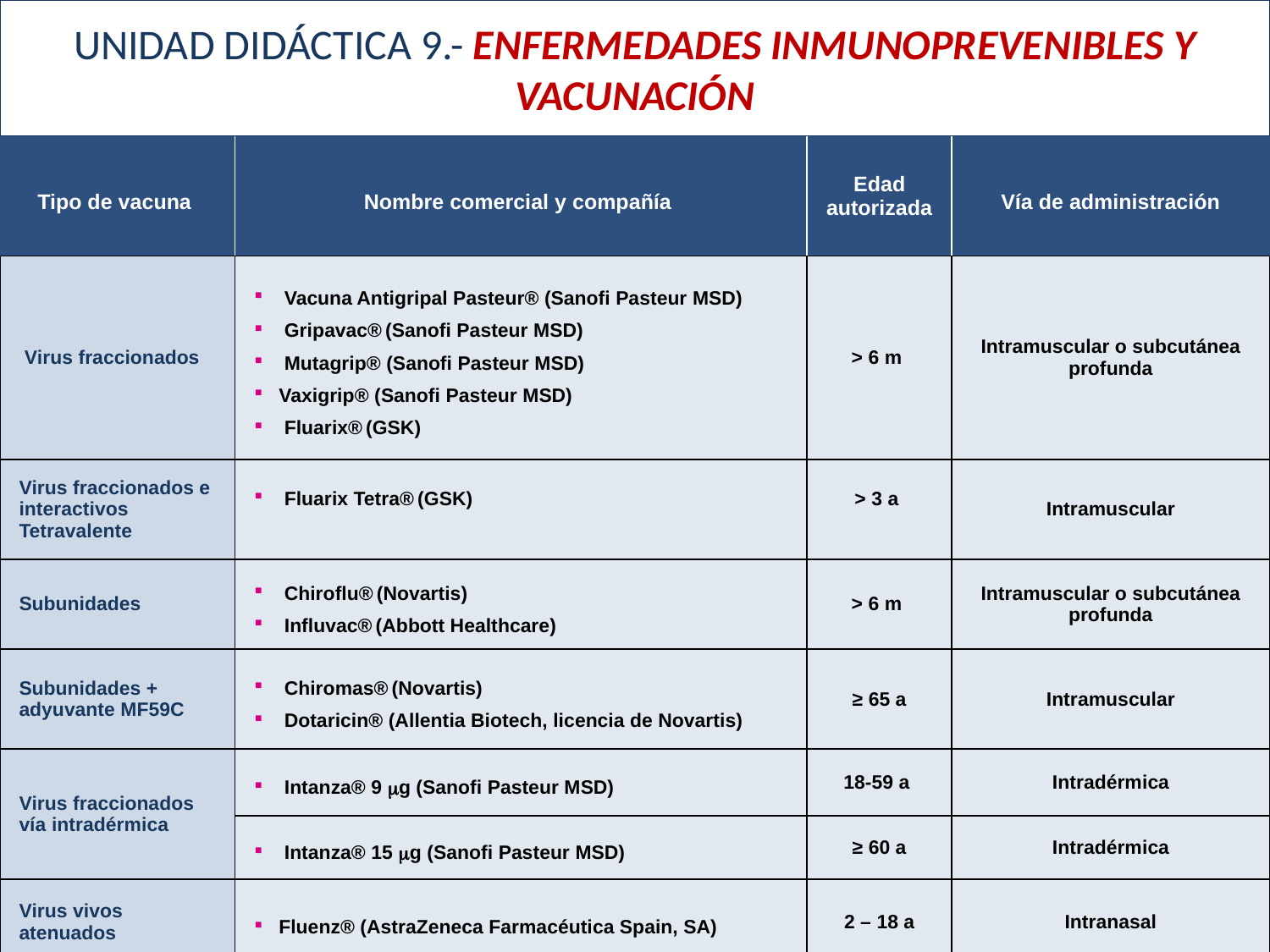

# UNIDAD DIDÁCTICA 9.- ENFERMEDADES INMUNOPREVENIBLES Y VACUNACIÓN

| Tipo de vacuna | Nombre comercial y compañía | Edad autorizada | Vía de administración |
| --- | --- | --- | --- |
| Virus fraccionados | Vacuna Antigripal Pasteur® (Sanofi Pasteur MSD) Gripavac® (Sanofi Pasteur MSD) Mutagrip® (Sanofi Pasteur MSD) Vaxigrip® (Sanofi Pasteur MSD) Fluarix® (GSK) | > 6 m | Intramuscular o subcutánea profunda |
| Virus fraccionados e interactivos Tetravalente | Fluarix Tetra® (GSK) | > 3 a | Intramuscular |
| Subunidades | Chiroflu® (Novartis) Influvac® (Abbott Healthcare) | > 6 m | Intramuscular o subcutánea profunda |
| Subunidades + adyuvante MF59C | Chiromas® (Novartis) Dotaricin® (Allentia Biotech, licencia de Novartis) | ≥ 65 a | Intramuscular |
| Virus fraccionados vía intradérmica | Intanza® 9 μg (Sanofi Pasteur MSD) | 18-59 a | Intradérmica |
|  | Intanza® 15 μg (Sanofi Pasteur MSD) | ≥ 60 a | Intradérmica |
| Virus vivos atenuados | Fluenz® (AstraZeneca Farmacéutica Spain, SA) | 2 – 18 a | Intranasal |